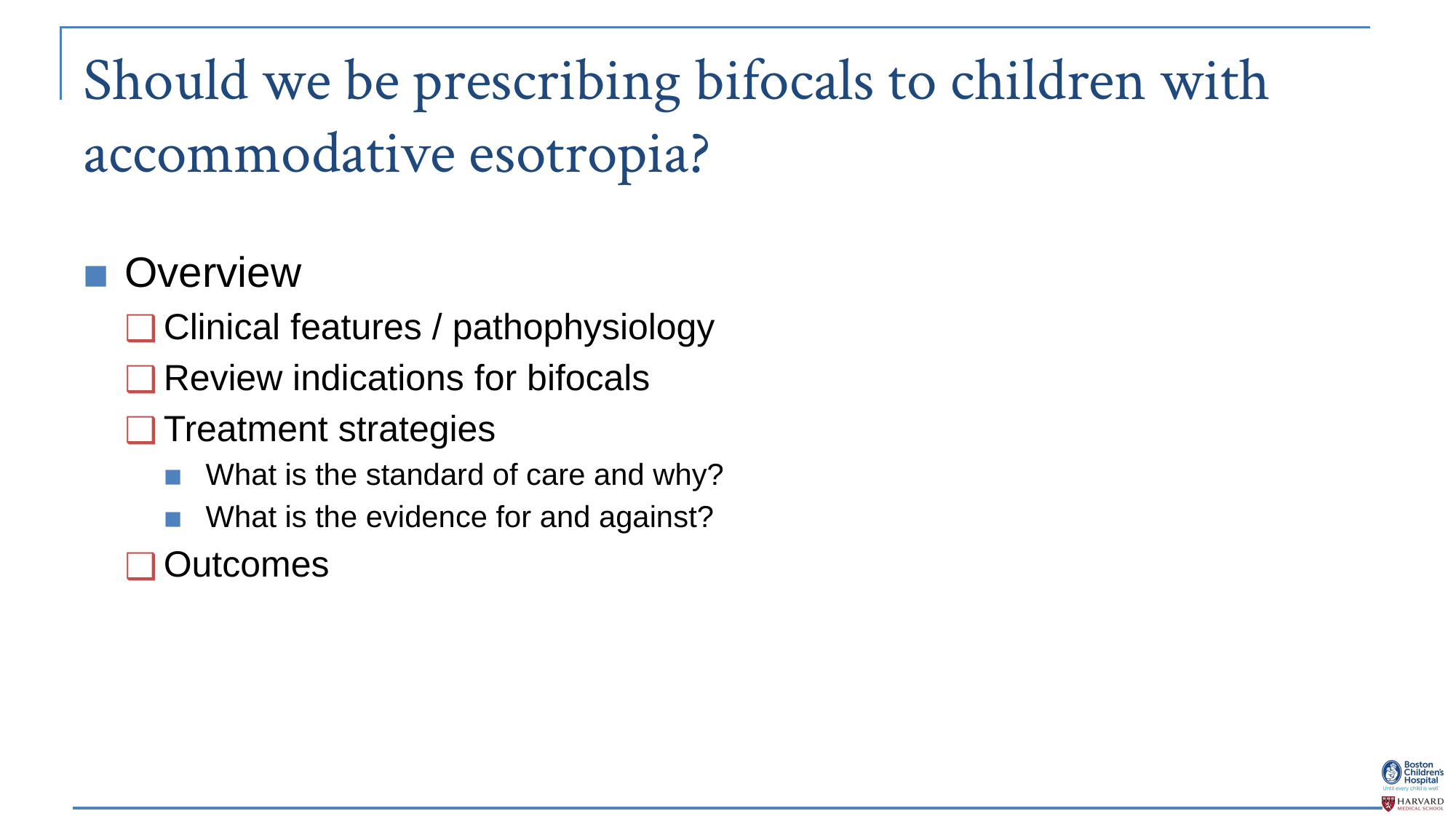

# Should we be prescribing bifocals to children with accommodative esotropia?
Overview
Clinical features / pathophysiology
Review indications for bifocals
Treatment strategies
What is the standard of care and why?
What is the evidence for and against?
Outcomes